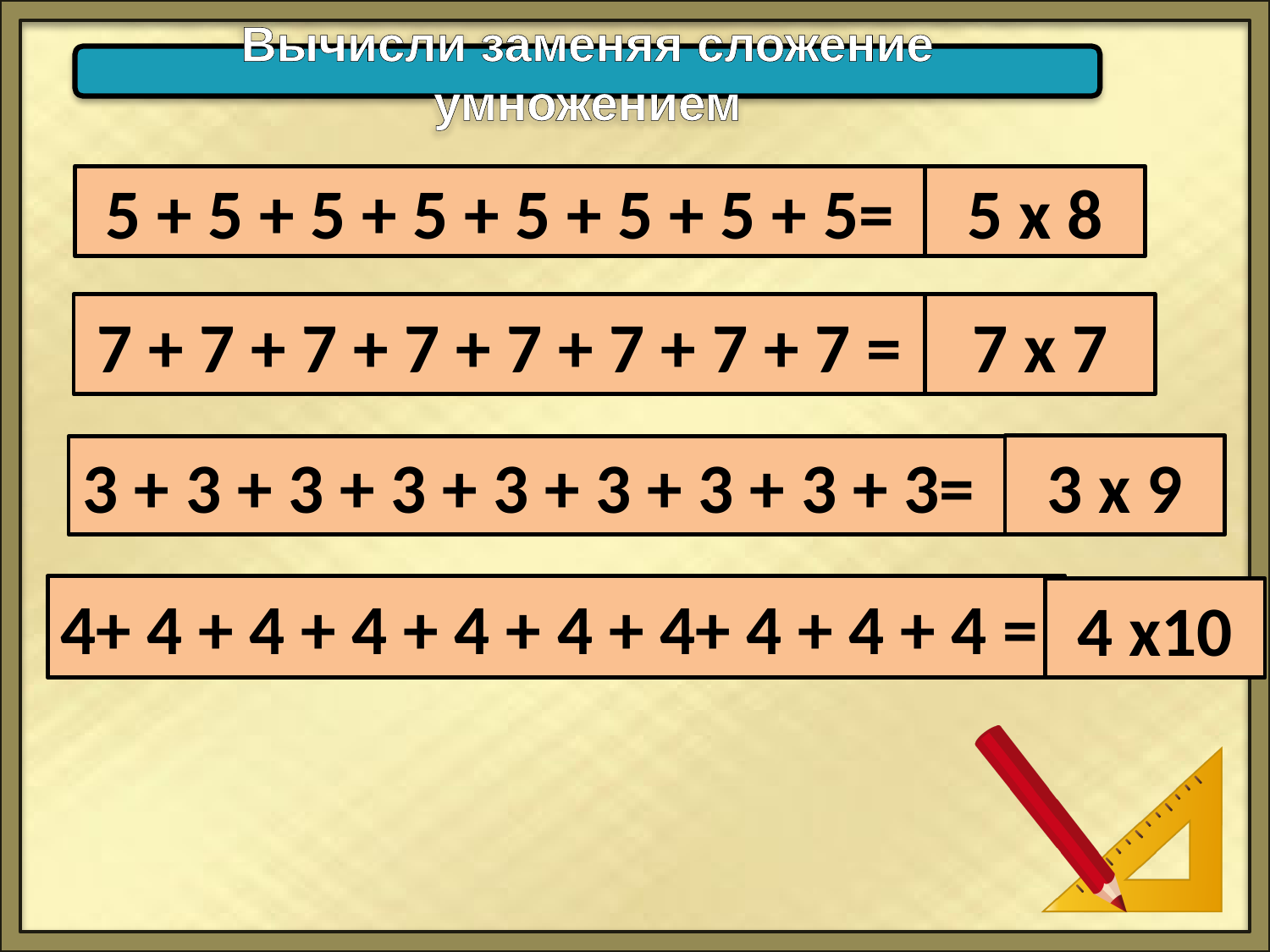

Вычисли заменяя сложение умножением
5 + 5 + 5 + 5 + 5 + 5 + 5 + 5=
5 х 8
7 + 7 + 7 + 7 + 7 + 7 + 7 + 7 =
7 х 7
3 х 9
3 + 3 + 3 + 3 + 3 + 3 + 3 + 3 + 3=
4+ 4 + 4 + 4 + 4 + 4 + 4+ 4 + 4 + 4 =
4 х10